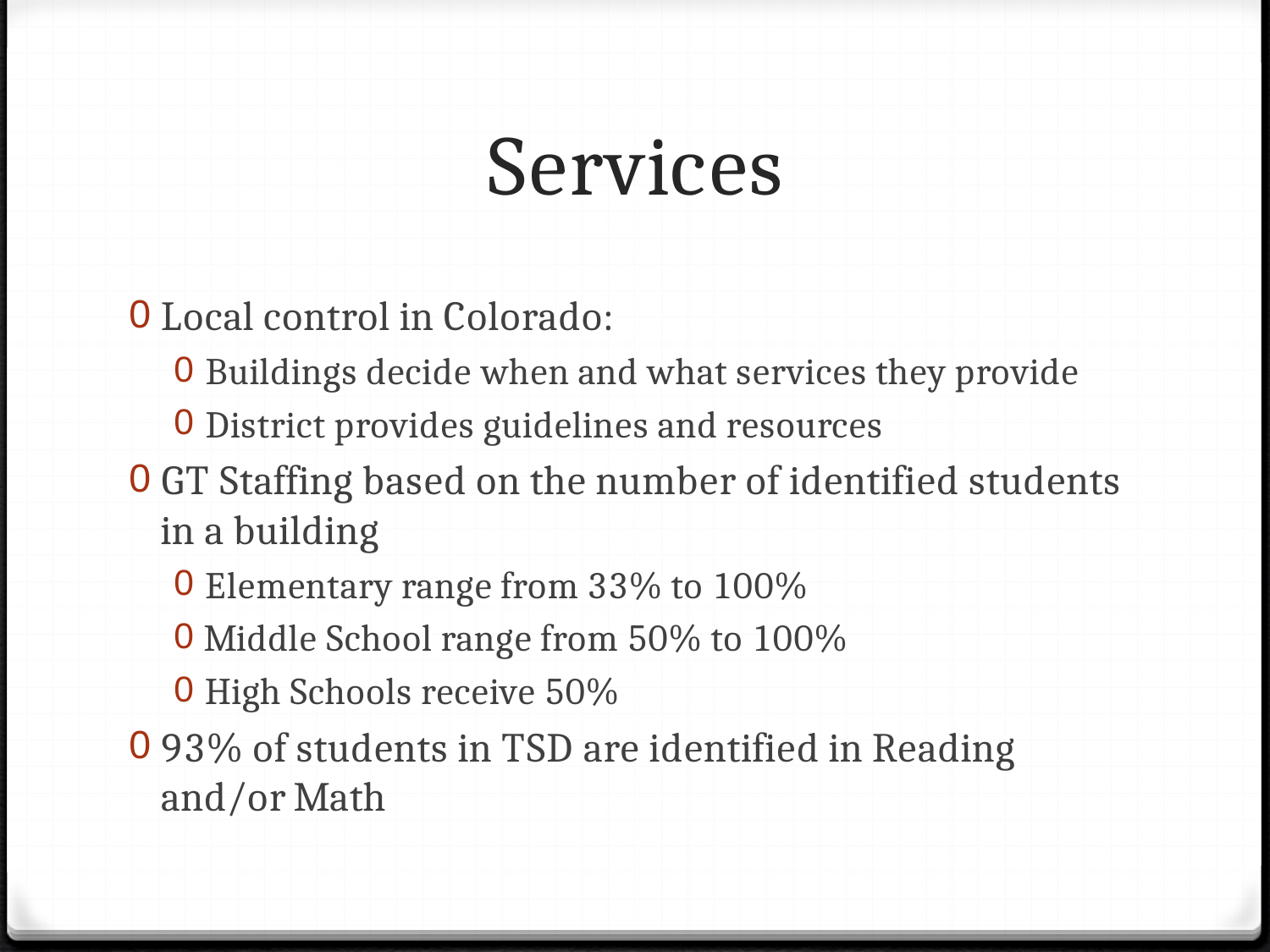

# Services
Local control in Colorado:
Buildings decide when and what services they provide
District provides guidelines and resources
GT Staffing based on the number of identified students in a building
Elementary range from 33% to 100%
Middle School range from 50% to 100%
High Schools receive 50%
93% of students in TSD are identified in Reading and/or Math